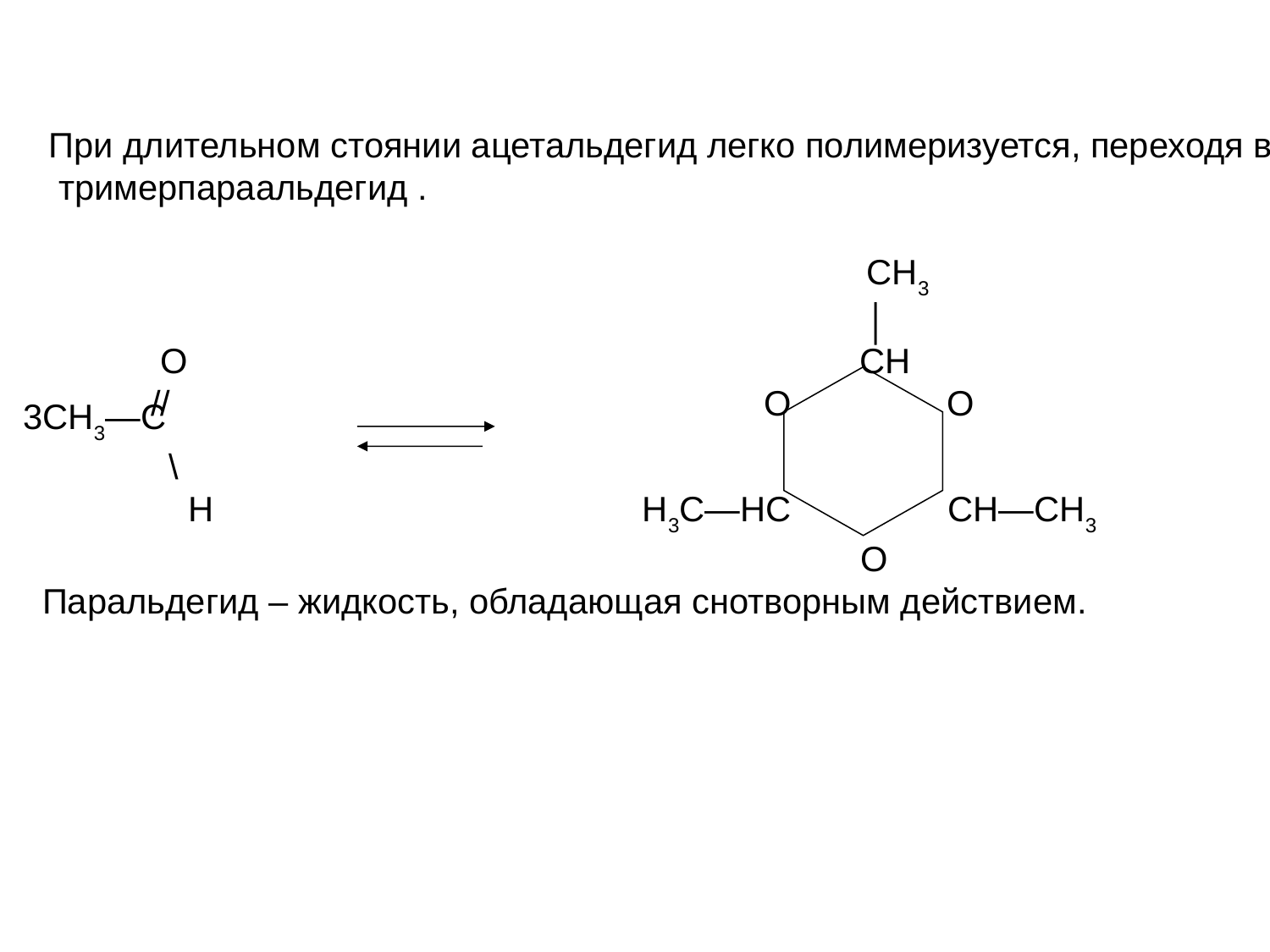

При длительном стоянии ацетальдегид легко полимеризуется, переходя в
 тримерпараальдегид .

                                                                                    СН3
                                                                                    │

                О                                                                     СН
               //                                                             О                О

3СН3—С
               \
                 Н                                            Н3С—НС                СН—СН3
                                                                                      О
  Паральдегид – жидкость, обладающая снотворным действием.